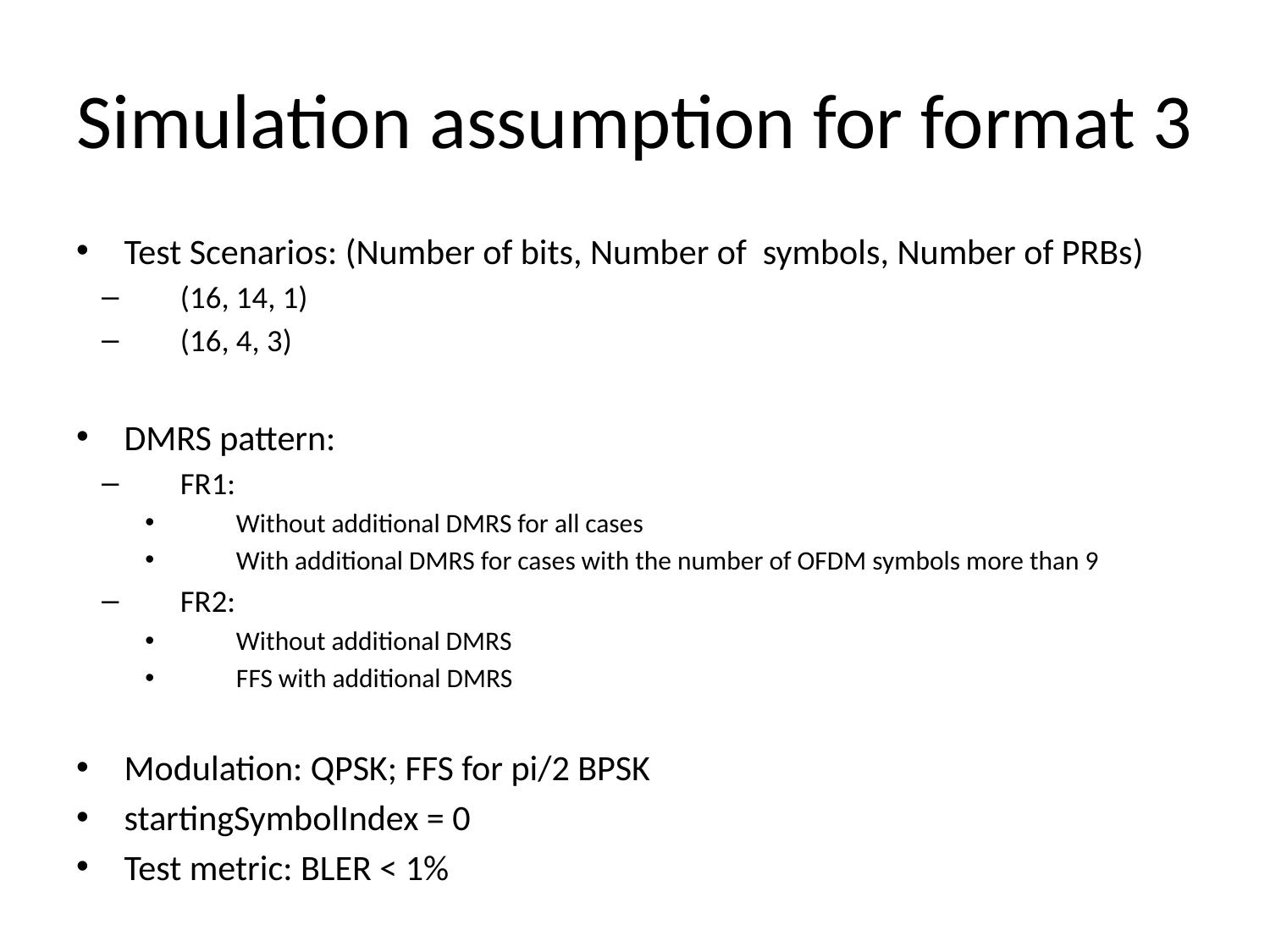

# Simulation assumption for format 3
Test Scenarios: (Number of bits, Number of  symbols, Number of PRBs)
(16, 14, 1)
(16, 4, 3)

DMRS pattern:
FR1:
Without additional DMRS for all cases
With additional DMRS for cases with the number of OFDM symbols more than 9
FR2:
Without additional DMRS
FFS with additional DMRS

Modulation: QPSK; FFS for pi/2 BPSK
startingSymbolIndex = 0
Test metric: BLER < 1%